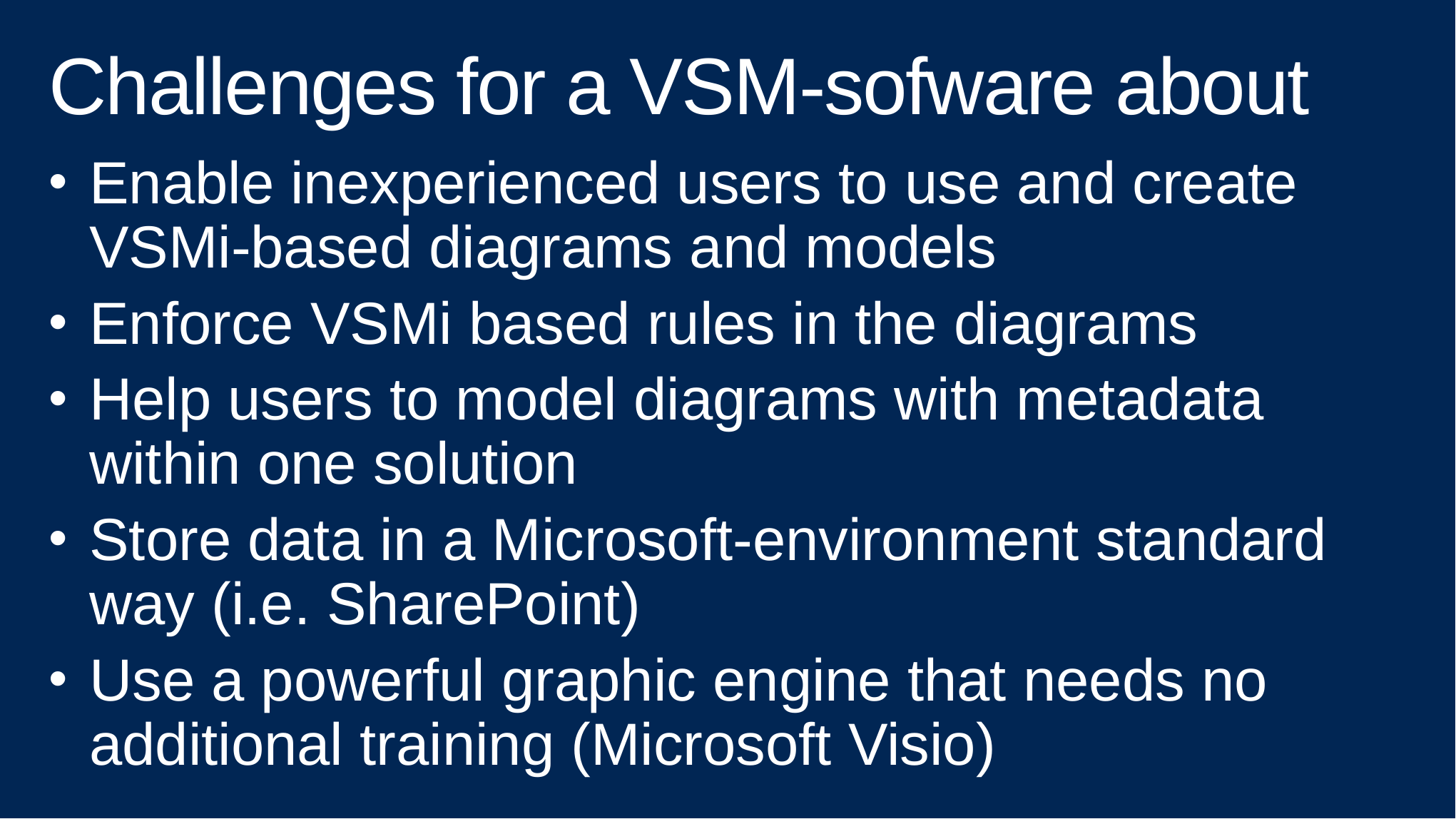

# Challenges for a VSM-sofware about
Enable inexperienced users to use and create VSMi-based diagrams and models
Enforce VSMi based rules in the diagrams
Help users to model diagrams with metadata within one solution
Store data in a Microsoft-environment standard way (i.e. SharePoint)
Use a powerful graphic engine that needs no additional training (Microsoft Visio)